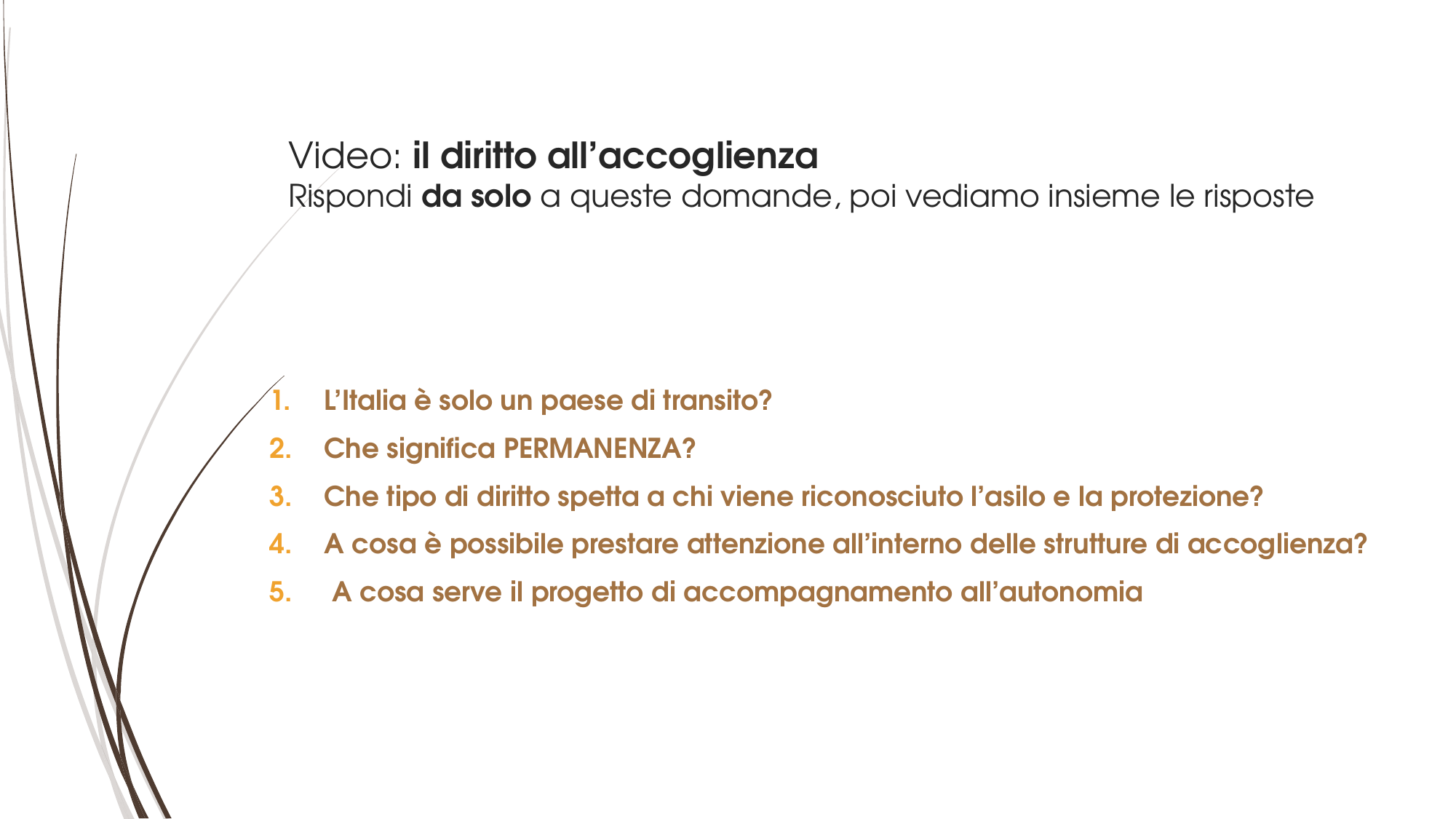

# Video: il diritto all’accoglienza Rispondi da solo a queste domande, poi vediamo insieme le risposte
L’Italia è solo un paese di transito?
Che significa PERMANENZA?
Che tipo di diritto spetta a chi viene riconosciuto l’asilo e la protezione?
A cosa è possibile prestare attenzione all’interno delle strutture di accoglienza?
 A cosa serve il progetto di accompagnamento all’autonomia